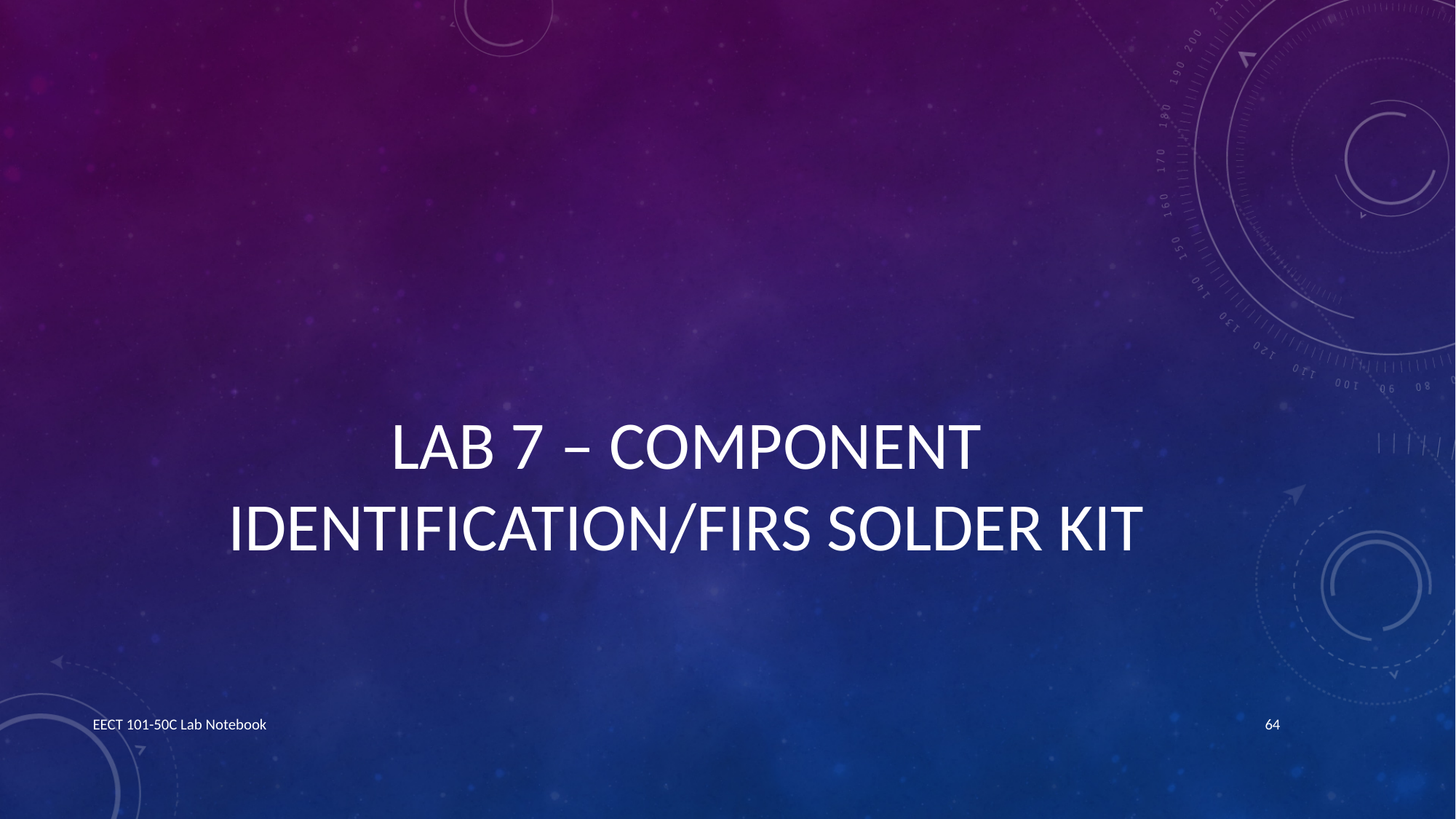

# Lab 7 – Component Identification/Firs solder kit
EECT 101-50C Lab Notebook
64